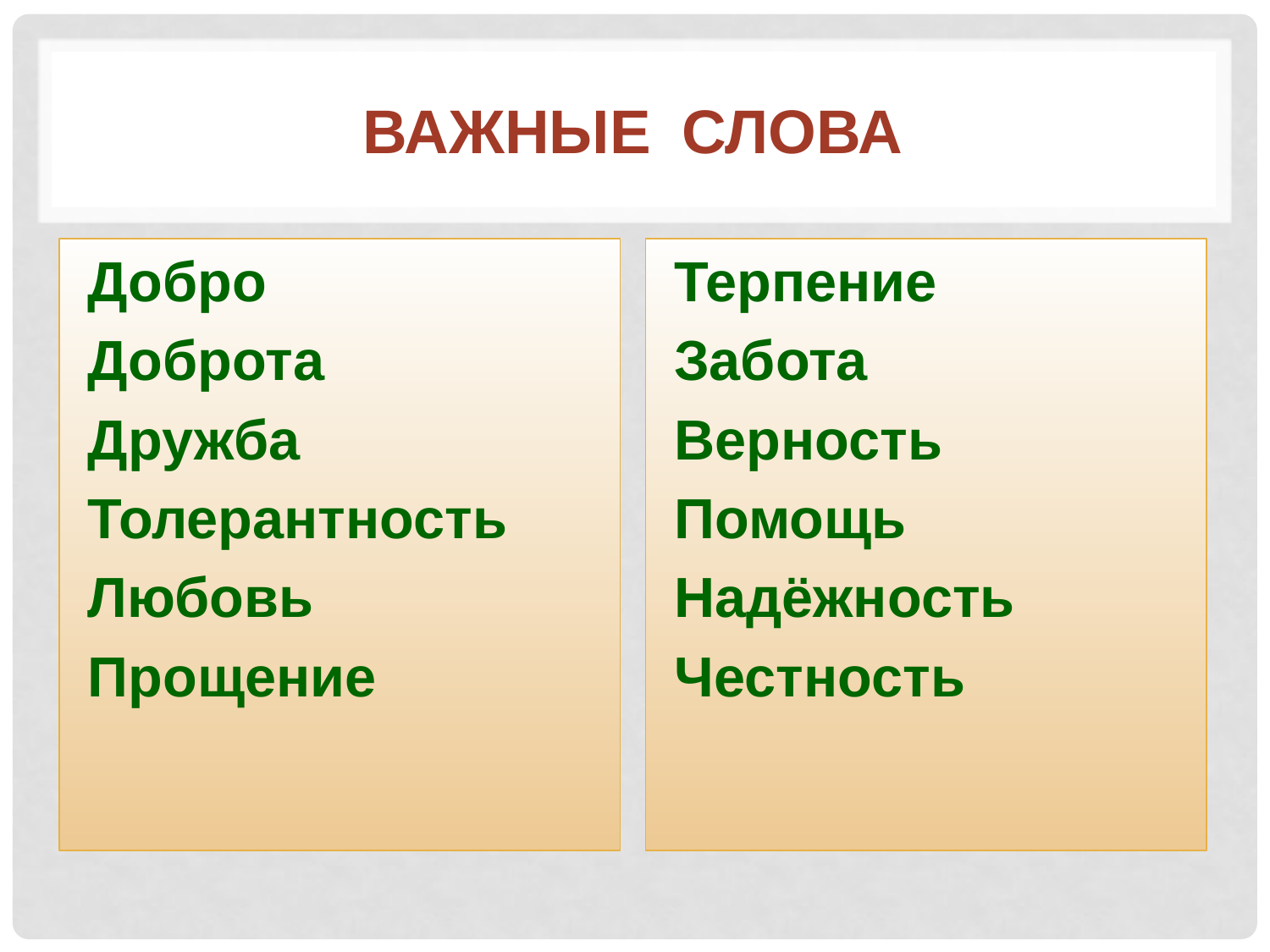

# Важные  слова
Добро
Доброта
Дружба
Толерантность
Любовь
Прощение
Терпение
Забота
Верность
Помощь
Надёжность
Честность